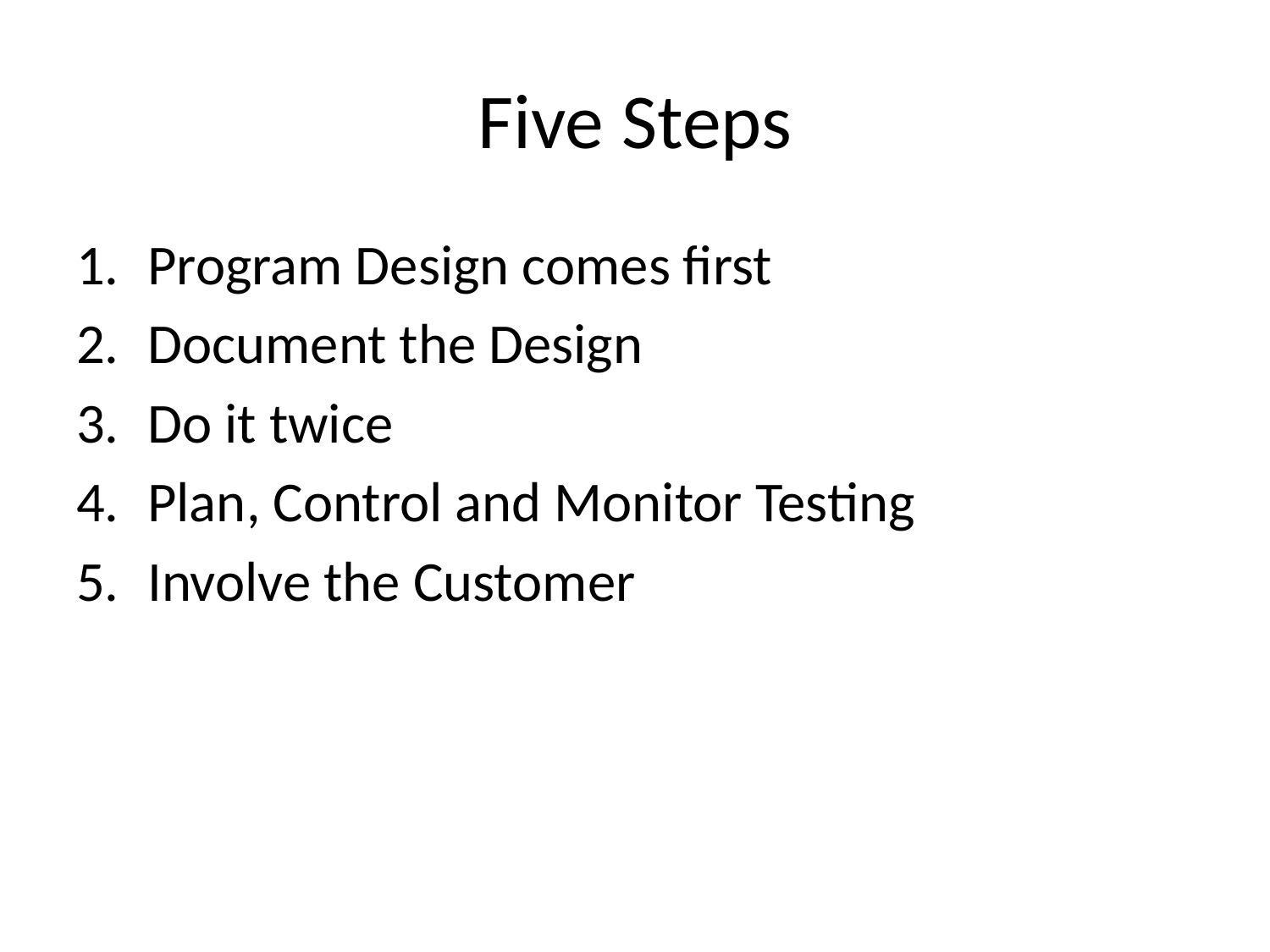

# Five Steps
Program Design comes first
Document the Design
Do it twice
Plan, Control and Monitor Testing
Involve the Customer